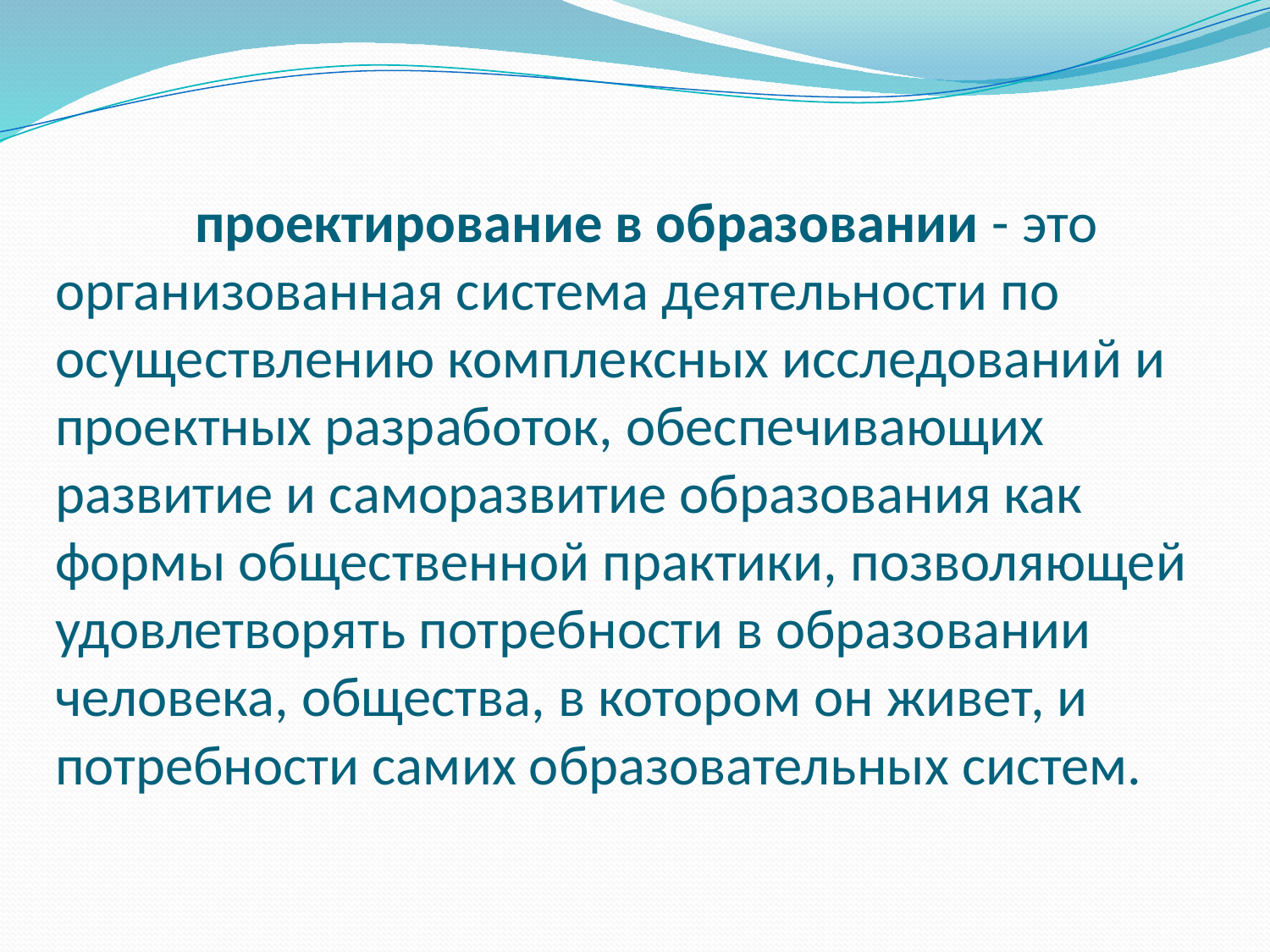

# проектирование в образовании - это организованная система деятельности по осуществлению комплексных исследований и проектных разработок, обеспечивающих развитие и саморазвитие образования как формы общественной практики, позволяющей удовлетворять потребности в образовании человека, общества, в котором он живет, и потребности самих образовательных систем.